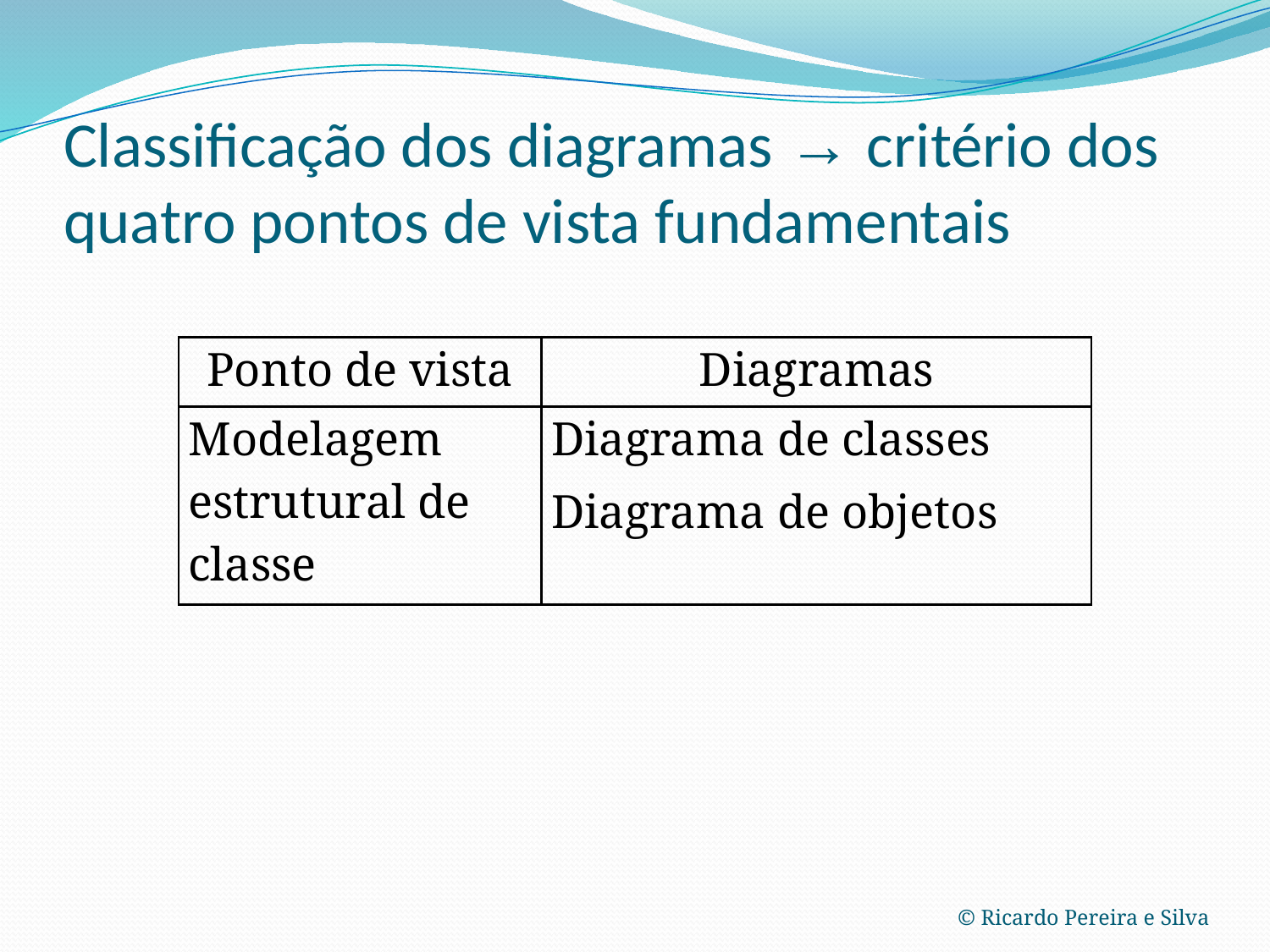

# Classificação dos diagramas → critério dos quatro pontos de vista fundamentais
| Ponto de vista | Diagramas |
| --- | --- |
| Modelagem estrutural de classe | Diagrama de classes Diagrama de objetos |
© Ricardo Pereira e Silva